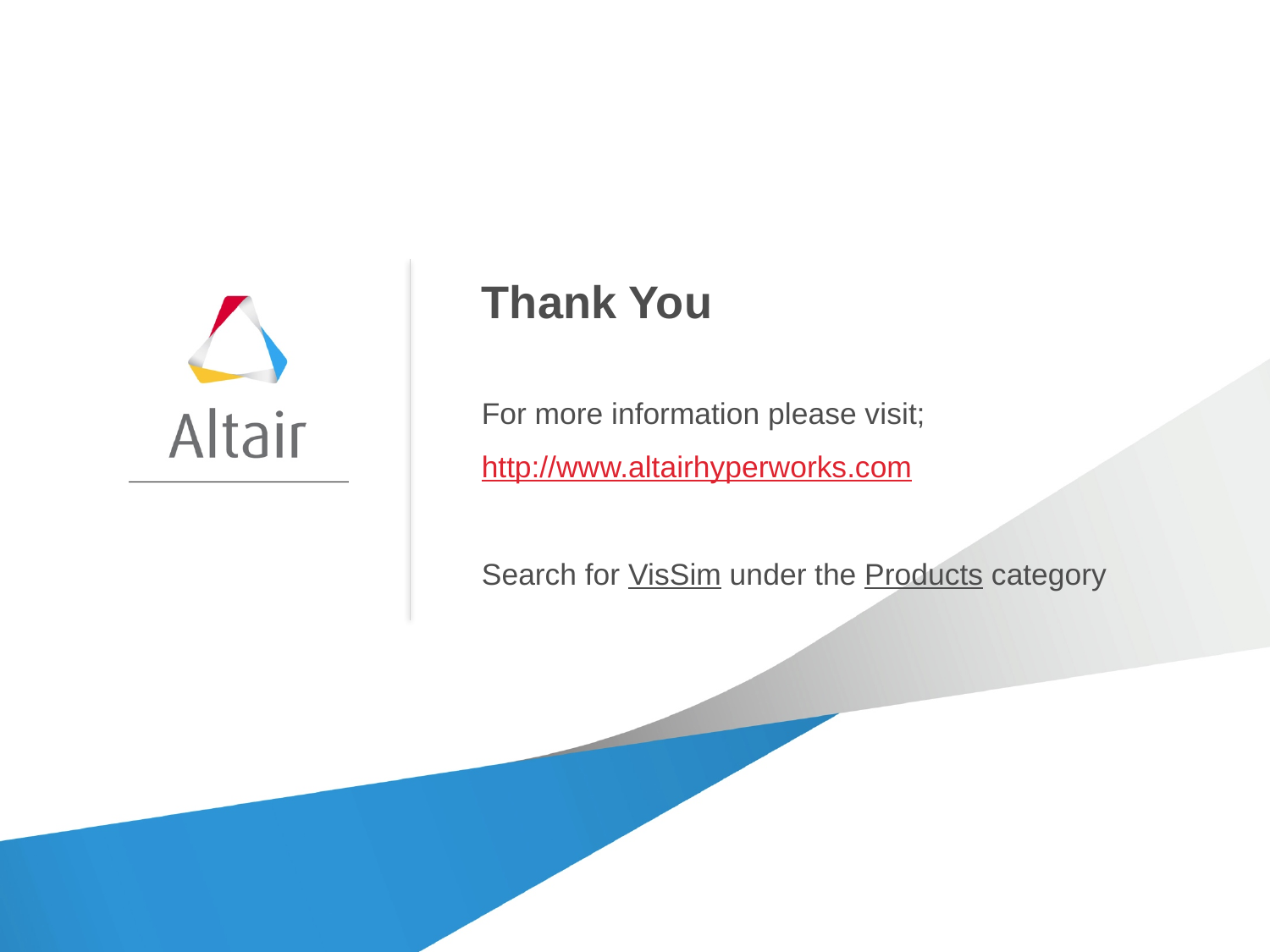

Thank You

For more information please visit;
http://www.altairhyperworks.com

Search for VisSim under the Products category